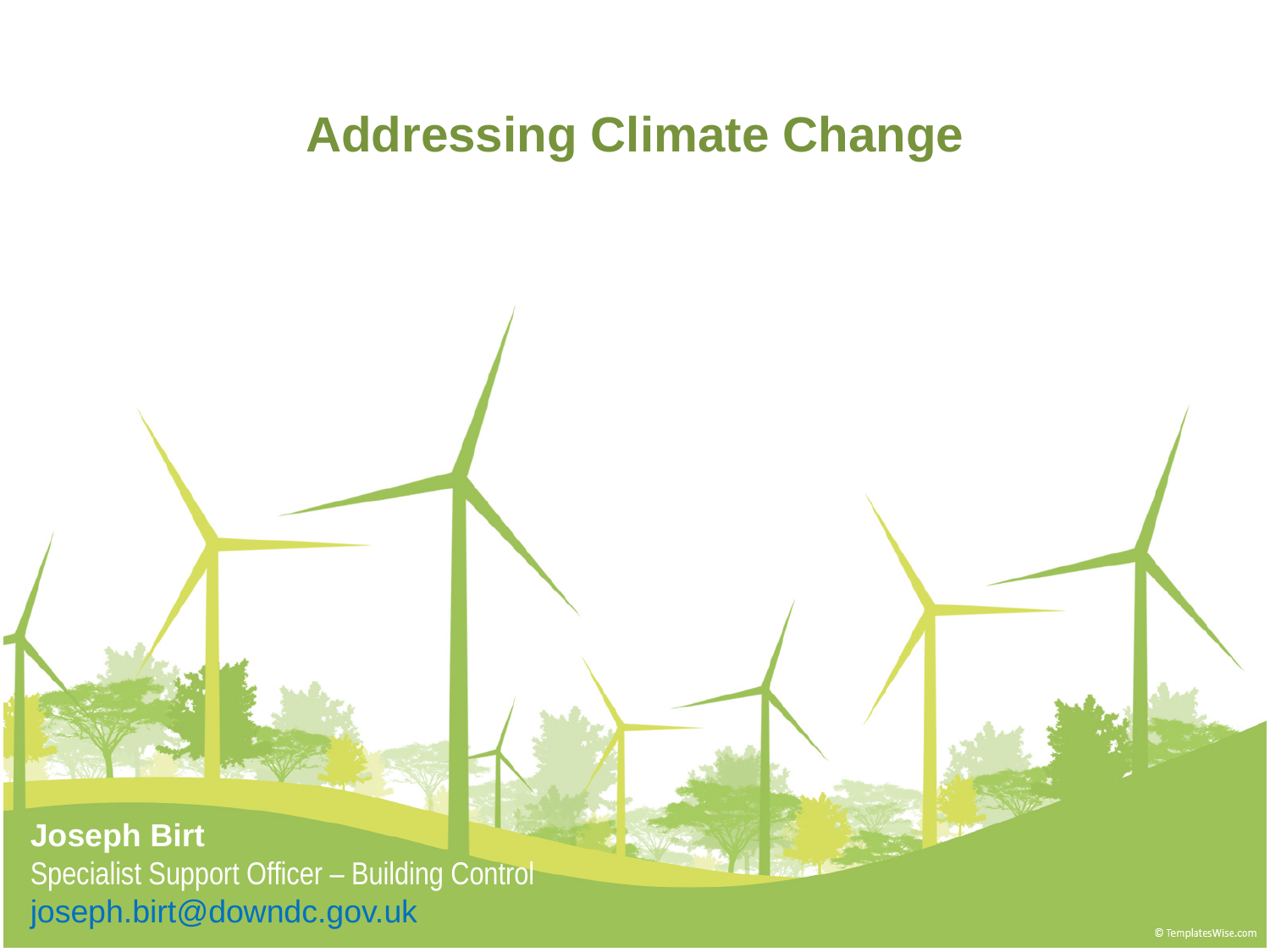

Addressing Climate Change
Joseph Birt
Specialist Support Officer – Building Control
joseph.birt@downdc.gov.uk